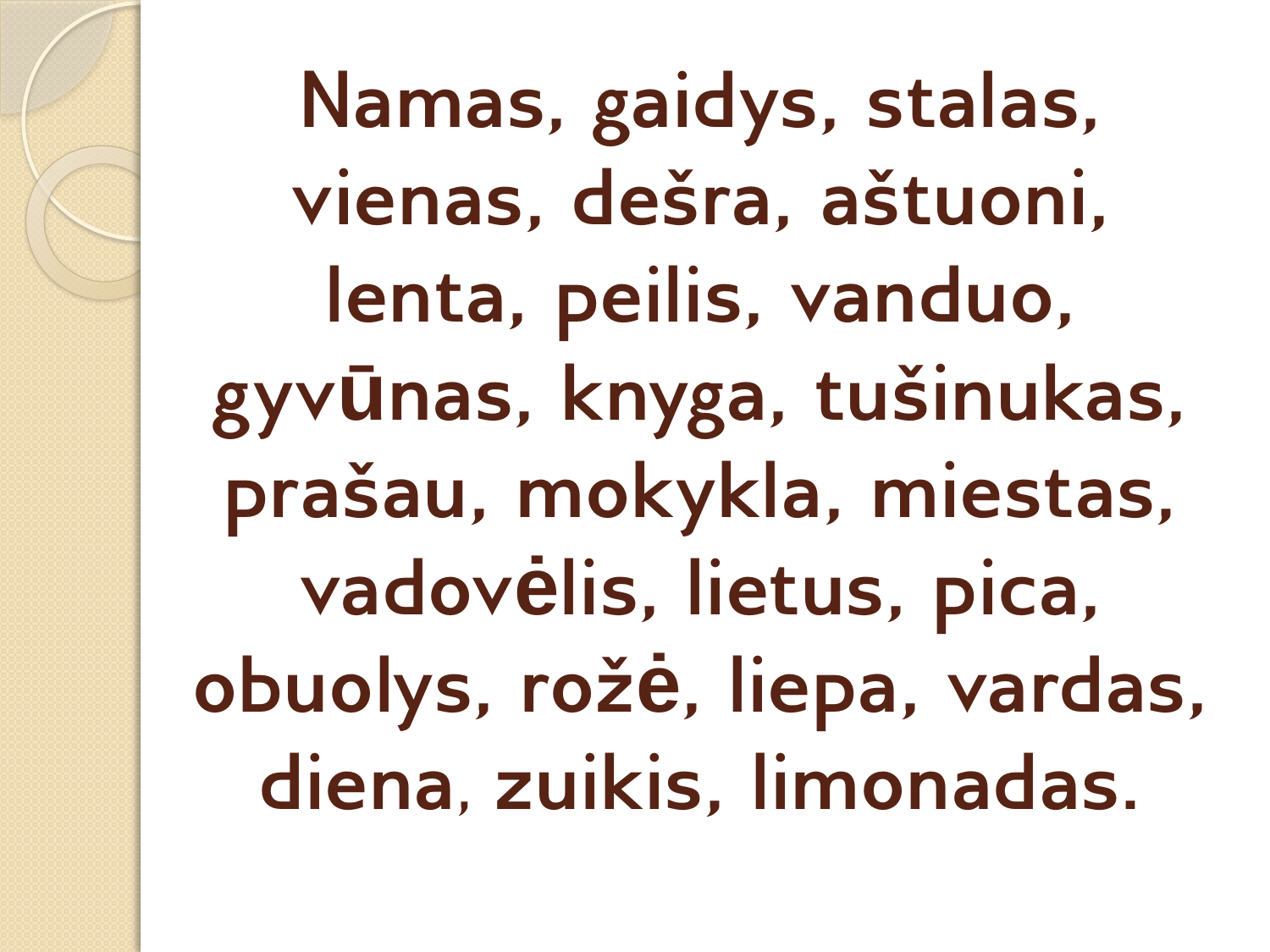

# Namas, gaidys, stalas, vienas, dešra, aštuoni, lenta, peilis, vanduo, gyvūnas, knyga, tušinukas, prašau, mokykla, miestas, vadovėlis, lietus, pica, obuolys, rožė, liepa, vardas, diena, zuikis, limonadas.